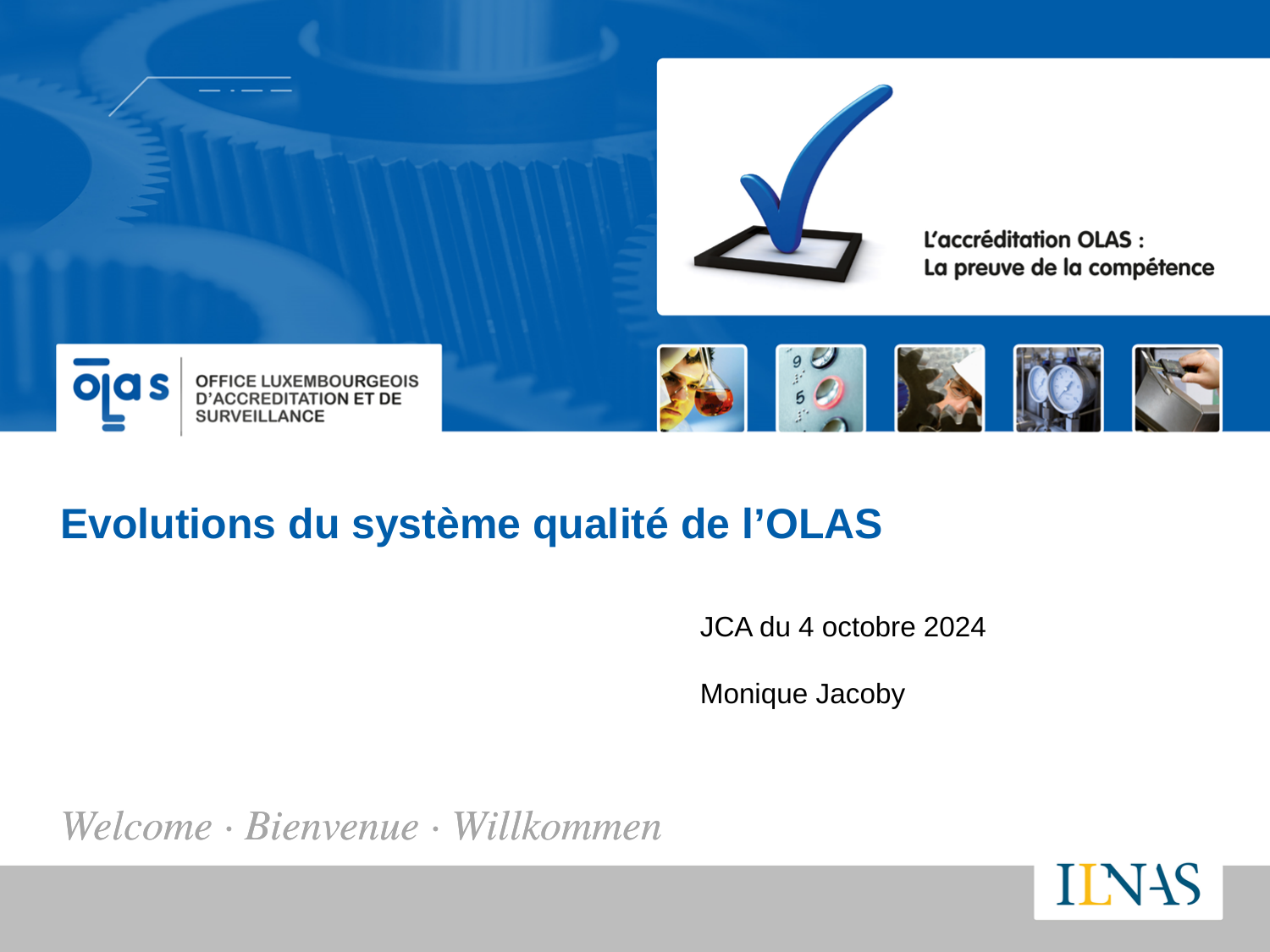

# Evolutions du système qualité de l’OLAS
JCA du 4 octobre 2024

Monique Jacoby
Welcome · Bienvenue · Willkommen